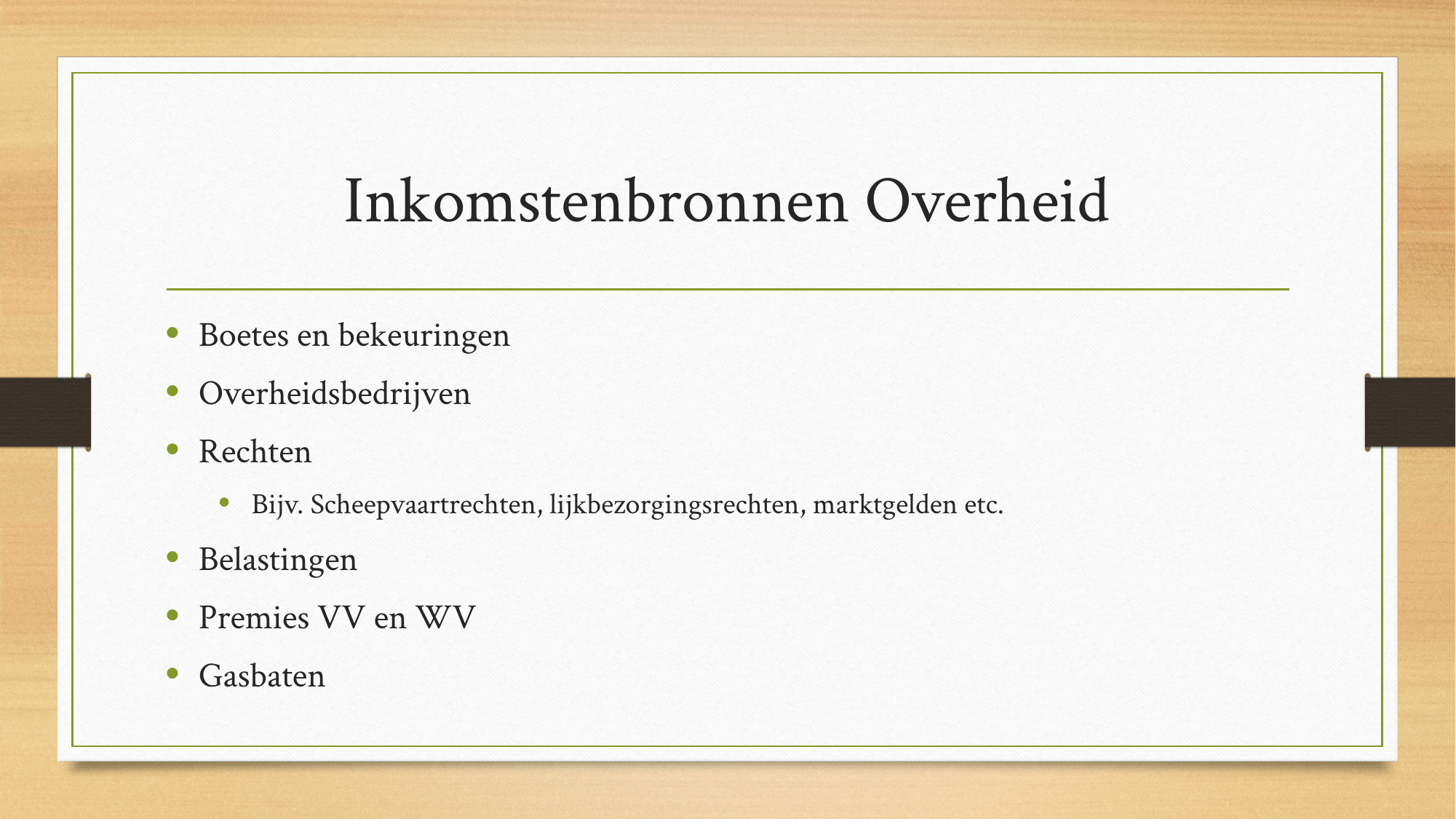

# Inkomstenbronnen Overheid
Boetes en bekeuringen
Overheidsbedrijven
Rechten
Bijv. Scheepvaartrechten, lijkbezorgingsrechten, marktgelden etc.
Belastingen
Premies VV en WV
Gasbaten